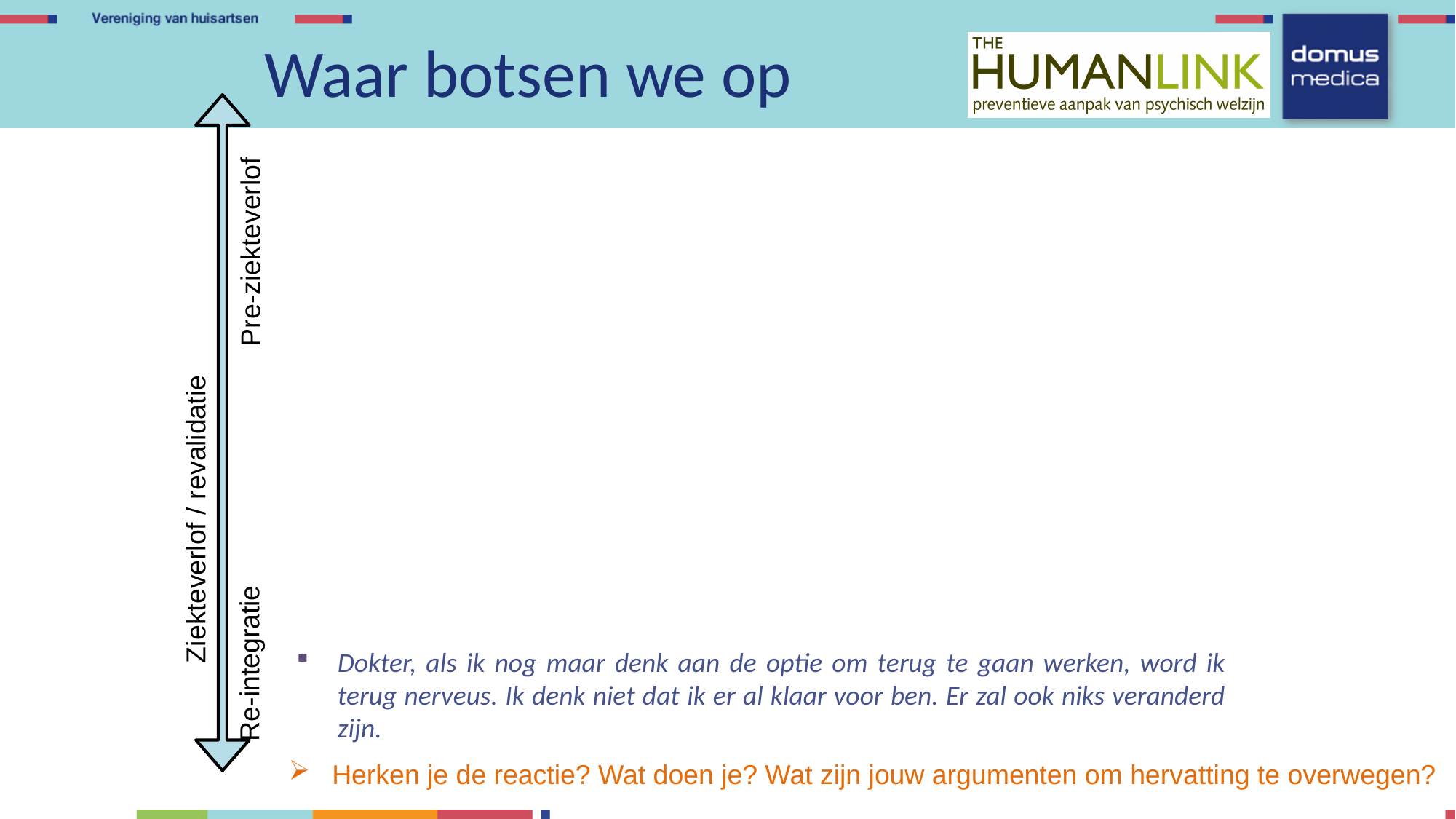

Waar botsen we op
Pre-ziekteverlof

Dokter, als ik nog maar denk aan de optie om terug te gaan werken, word ik terug nerveus. Ik denk niet dat ik er al klaar voor ben. Er zal ook niks veranderd zijn.

Ziekteverlof / revalidatie
Re-integratie
Herken je de reactie? Wat doen je? Wat zijn jouw argumenten om hervatting te overwegen?